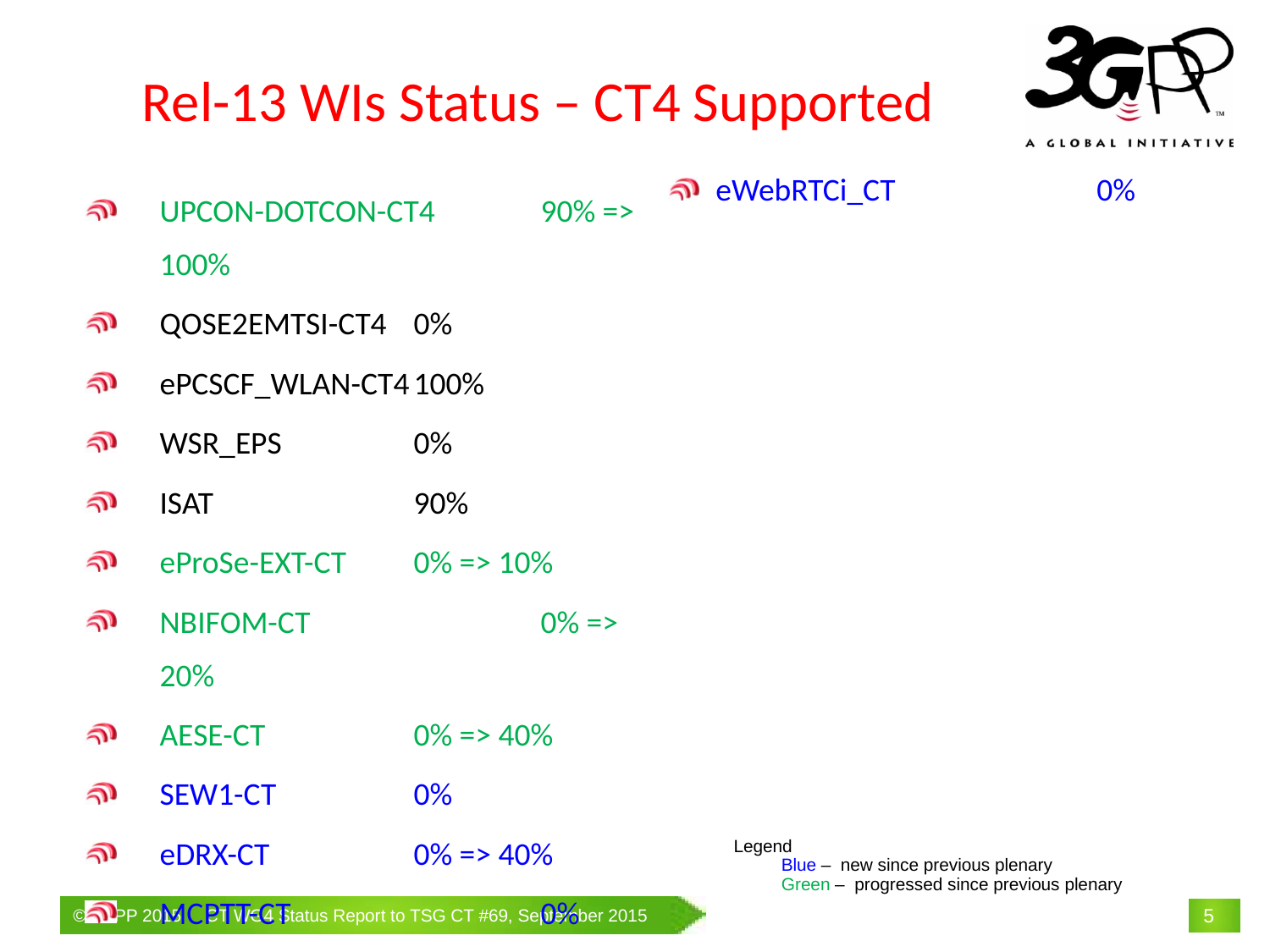

Rel-13 WIs Status – CT4 Supported

eWebRTCi_CT		0%

UPCON-DOTCON-CT4	90% => 100%
QOSE2EMTSI-CT4	0%
ePCSCF_WLAN-CT4	100%
WSR_EPS		0%
ISAT		90%
eProSe-EXT-CT	0% => 10%
NBIFOM-CT		0% => 20%
AESE-CT		0% => 40%
SEW1-CT		0%
eDRX-CT		0% => 40%
MCPTT-CT		0%

Legend
Blue –  new since previous plenary
	Green –  progressed since previous plenary